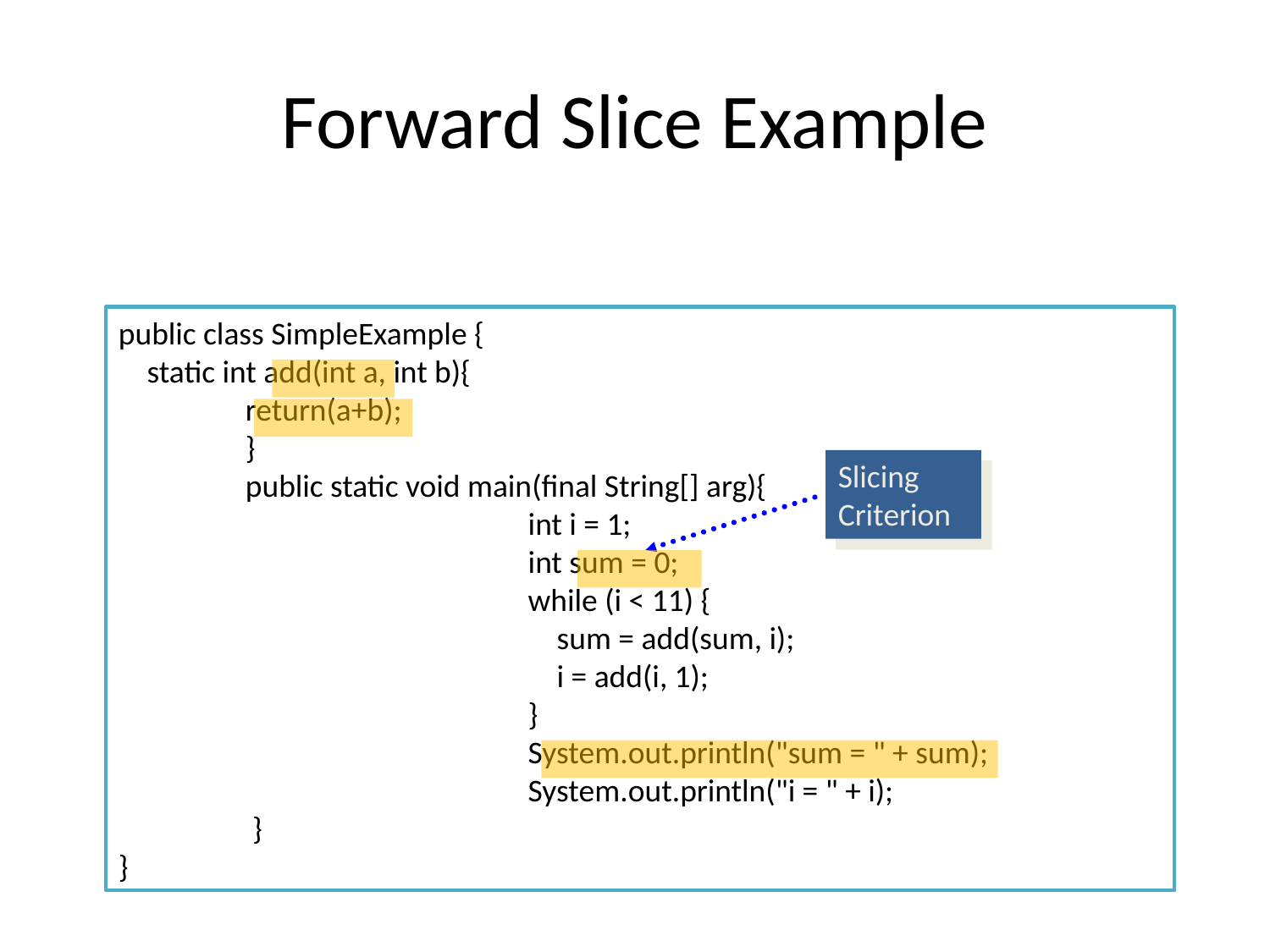

# Forward Slice Example

public class SimpleExample {
    static int add(int a, int b){
	return(a+b);
	}
	public static void main(final String[] arg){
			    int i = 1;
			    int sum = 0;
			    while (i < 11) {
			        sum = add(sum, i);
			        i = add(i, 1);
			    }
			    System.out.println("sum = " + sum);
			    System.out.println("i = " + i);
	 }
}

Slicing
Criterion